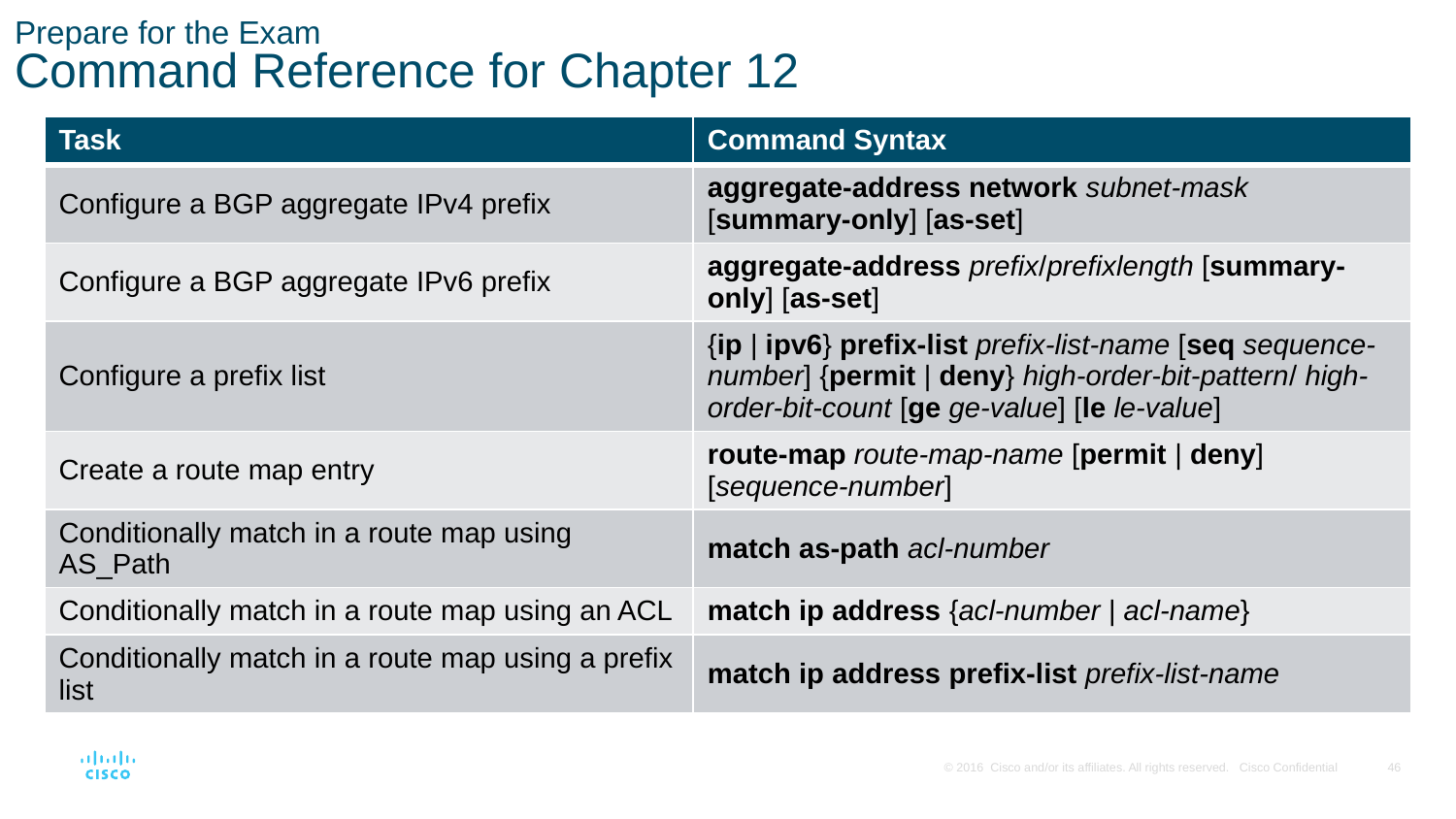

# Prepare for the Exam Command Reference for Chapter 12
| Task | Command Syntax |
| --- | --- |
| Configure a BGP aggregate IPv4 prefix | aggregate-address network subnet-mask [summary-only] [as-set] |
| Configure a BGP aggregate IPv6 prefix | aggregate-address prefix/prefixlength [summary-only] [as-set] |
| Configure a prefix list | {ip | ipv6} prefix-list prefix-list-name [seq sequence-number] {permit | deny} high-order-bit-pattern/ high-order-bit-count [ge ge-value] [le le-value] |
| Create a route map entry | route-map route-map-name [permit | deny] [sequence-number] |
| Conditionally match in a route map using AS\_Path | match as-path acl-number |
| Conditionally match in a route map using an ACL | match ip address {acl-number | acl-name} |
| Conditionally match in a route map using a prefix list | match ip address prefix-list prefix-list-name |